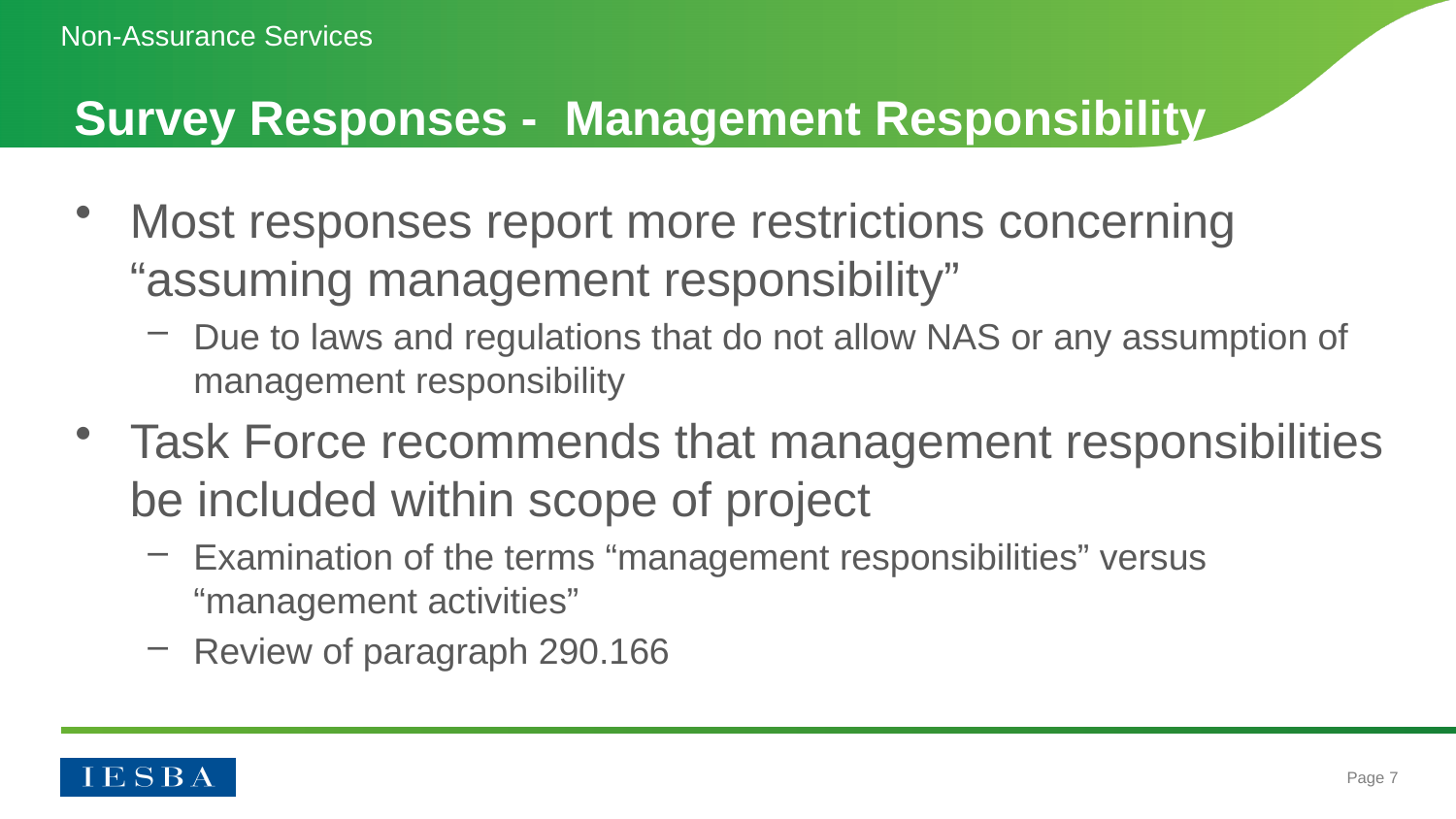

Non-Assurance Services

# Survey Responses -  Management Responsibility
Most responses report more restrictions concerning “assuming management responsibility”
Due to laws and regulations that do not allow NAS or any assumption of management responsibility
Task Force recommends that management responsibilities be included within scope of project
Examination of the terms “management responsibilities” versus “management activities”
Review of paragraph 290.166